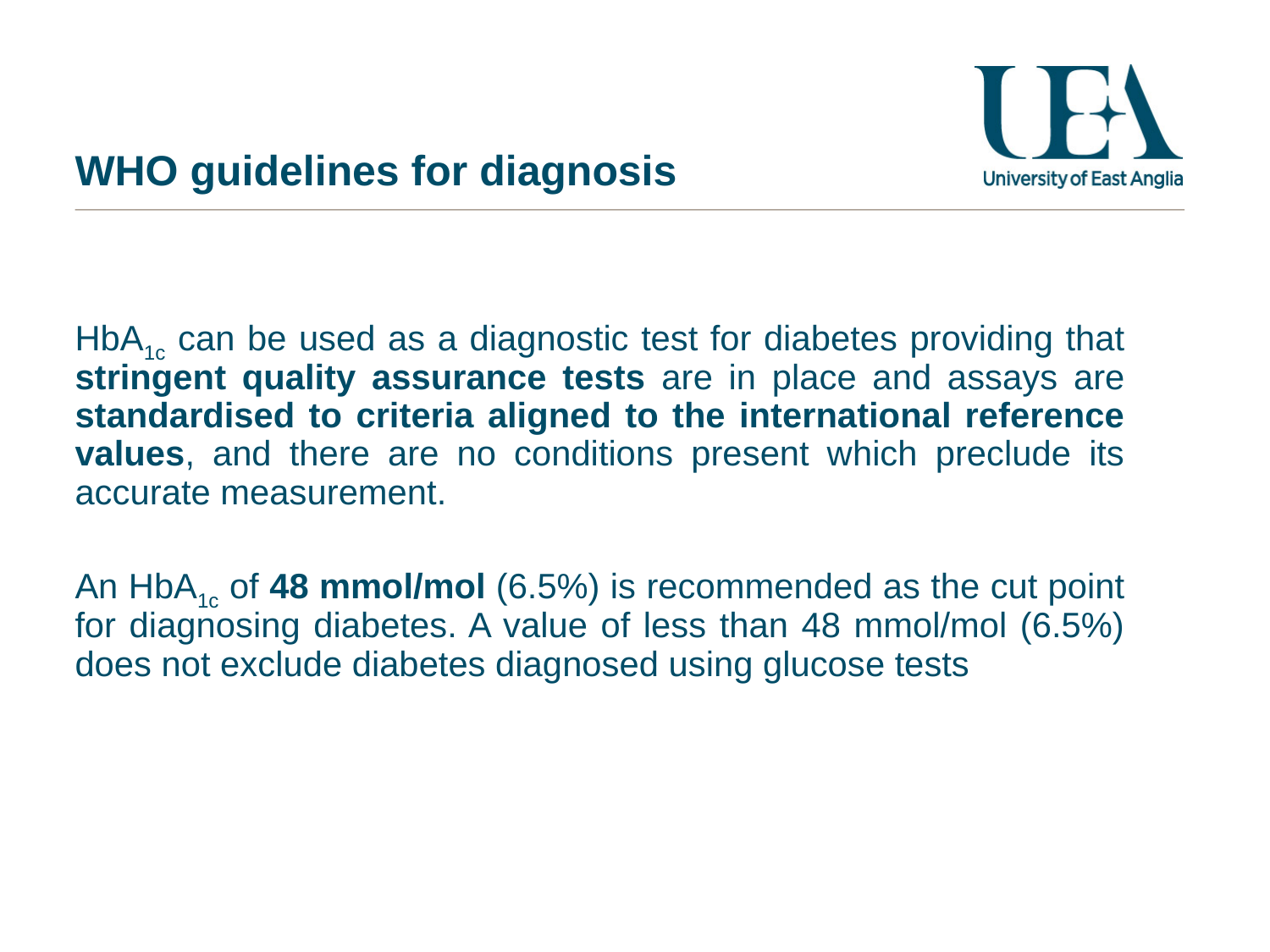

# WHO guidelines for diagnosis
HbA1c can be used as a diagnostic test for diabetes providing that stringent quality assurance tests are in place and assays are standardised to criteria aligned to the international reference values, and there are no conditions present which preclude its accurate measurement.

An HbA1c of 48 mmol/mol (6.5%) is recommended as the cut point for diagnosing diabetes. A value of less than 48 mmol/mol (6.5%) does not exclude diabetes diagnosed using glucose tests